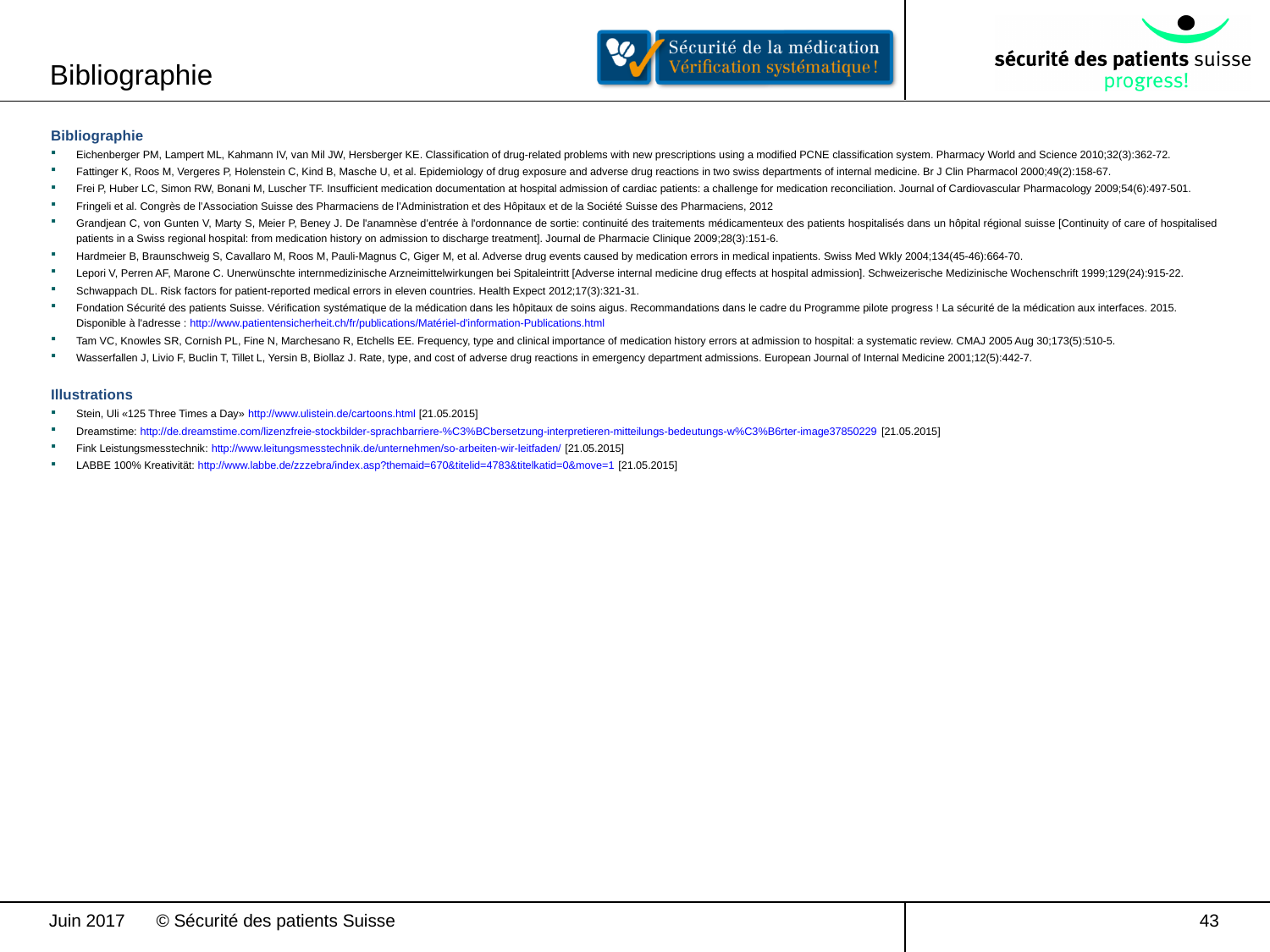

Bibliographie
Bibliographie
Eichenberger PM, Lampert ML, Kahmann IV, van Mil JW, Hersberger KE. Classification of drug-related problems with new prescriptions using a modified PCNE classification system. Pharmacy World and Science 2010;32(3):362-72.
Fattinger K, Roos M, Vergeres P, Holenstein C, Kind B, Masche U, et al. Epidemiology of drug exposure and adverse drug reactions in two swiss departments of internal medicine. Br J Clin Pharmacol 2000;49(2):158-67.
Frei P, Huber LC, Simon RW, Bonani M, Luscher TF. Insufficient medication documentation at hospital admission of cardiac patients: a challenge for medication reconciliation. Journal of Cardiovascular Pharmacology 2009;54(6):497-501.
Fringeli et al. Congrès de l’Association Suisse des Pharmaciens de l’Administration et des Hôpitaux et de la Société Suisse des Pharmaciens, 2012
Grandjean C, von Gunten V, Marty S, Meier P, Beney J. De l'anamnèse d'entrée à l'ordonnance de sortie: continuité des traitements médicamenteux des patients hospitalisés dans un hôpital régional suisse [Continuity of care of hospitalised patients in a Swiss regional hospital: from medication history on admission to discharge treatment]. Journal de Pharmacie Clinique 2009;28(3):151-6.
Hardmeier B, Braunschweig S, Cavallaro M, Roos M, Pauli-Magnus C, Giger M, et al. Adverse drug events caused by medication errors in medical inpatients. Swiss Med Wkly 2004;134(45-46):664-70.
Lepori V, Perren AF, Marone C. Unerwünschte internmedizinische Arzneimittelwirkungen bei Spitaleintritt [Adverse internal medicine drug effects at hospital admission]. Schweizerische Medizinische Wochenschrift 1999;129(24):915-22.
Schwappach DL. Risk factors for patient-reported medical errors in eleven countries. Health Expect 2012;17(3):321-31.
Fondation Sécurité des patients Suisse. Vérification systématique de la médication dans les hôpitaux de soins aigus. Recommandations dans le cadre du Programme pilote progress ! La sécurité de la médication aux interfaces. 2015. Disponible à l'adresse : http://www.patientensicherheit.ch/fr/publications/Matériel-d'information-Publications.html
Tam VC, Knowles SR, Cornish PL, Fine N, Marchesano R, Etchells EE. Frequency, type and clinical importance of medication history errors at admission to hospital: a systematic review. CMAJ 2005 Aug 30;173(5):510-5.
Wasserfallen J, Livio F, Buclin T, Tillet L, Yersin B, Biollaz J. Rate, type, and cost of adverse drug reactions in emergency department admissions. European Journal of Internal Medicine 2001;12(5):442-7.

Illustrations
Stein, Uli «125 Three Times a Day» http://www.ulistein.de/cartoons.html [21.05.2015]
Dreamstime: http://de.dreamstime.com/lizenzfreie-stockbilder-sprachbarriere-%C3%BCbersetzung-interpretieren-mitteilungs-bedeutungs-w%C3%B6rter-image37850229 [21.05.2015]
Fink Leistungsmesstechnik: http://www.leitungsmesstechnik.de/unternehmen/so-arbeiten-wir-leitfaden/ [21.05.2015]
LABBE 100% Kreativität: http://www.labbe.de/zzzebra/index.asp?themaid=670&titelid=4783&titelkatid=0&move=1 [21.05.2015]

Juin 2017
43